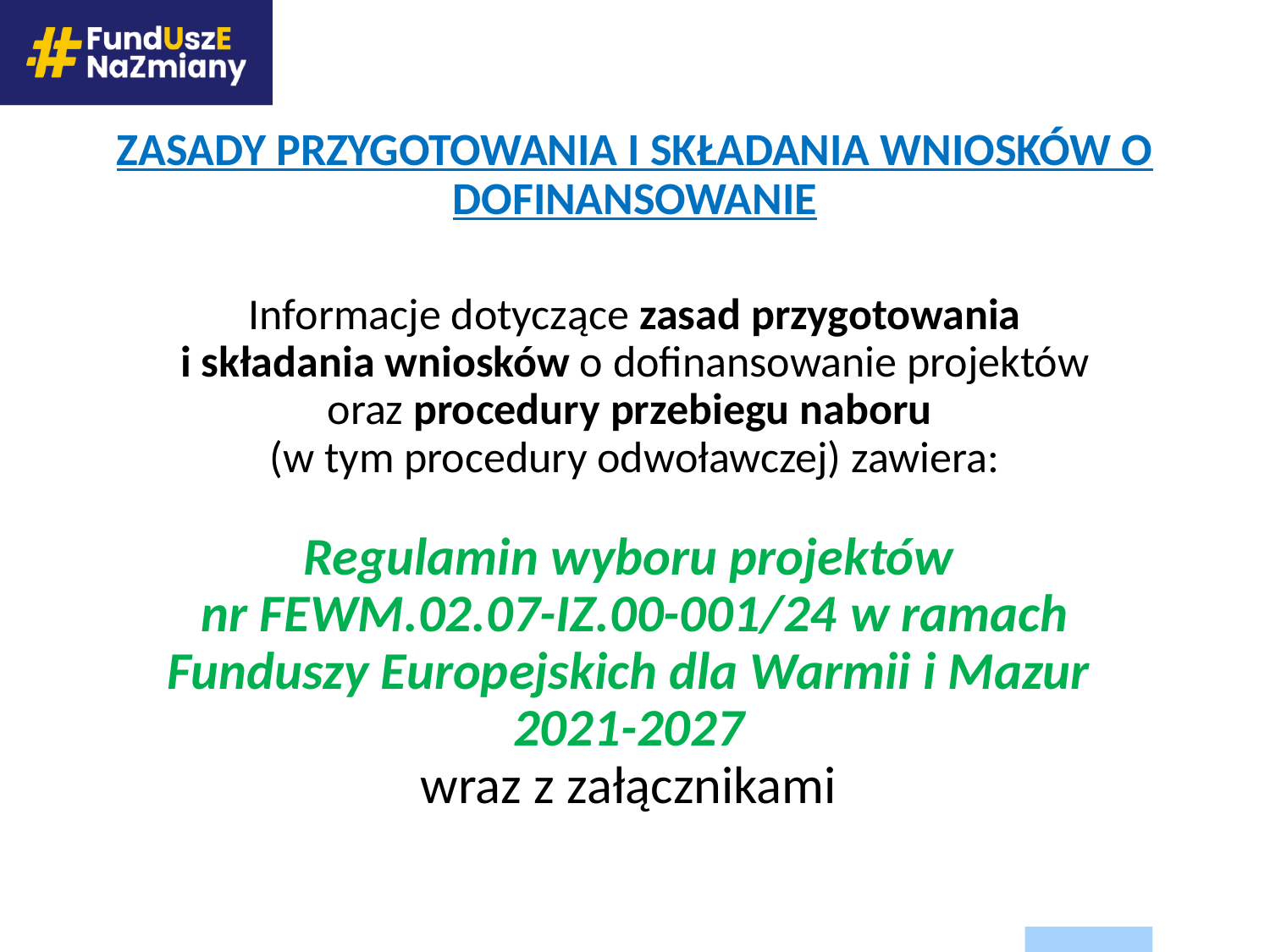

# Zasady przygotowania i składania wniosków o dofinansowanie
Informacje dotyczące zasad przygotowania
 i składania wniosków o dofinansowanie projektów
oraz procedury przebiegu naboru
(w tym procedury odwoławczej) zawiera:
Regulamin wyboru projektów
nr FEWM.02.07-IZ.00-001/24 w ramach Funduszy Europejskich dla Warmii i Mazur
2021-2027
wraz z załącznikami